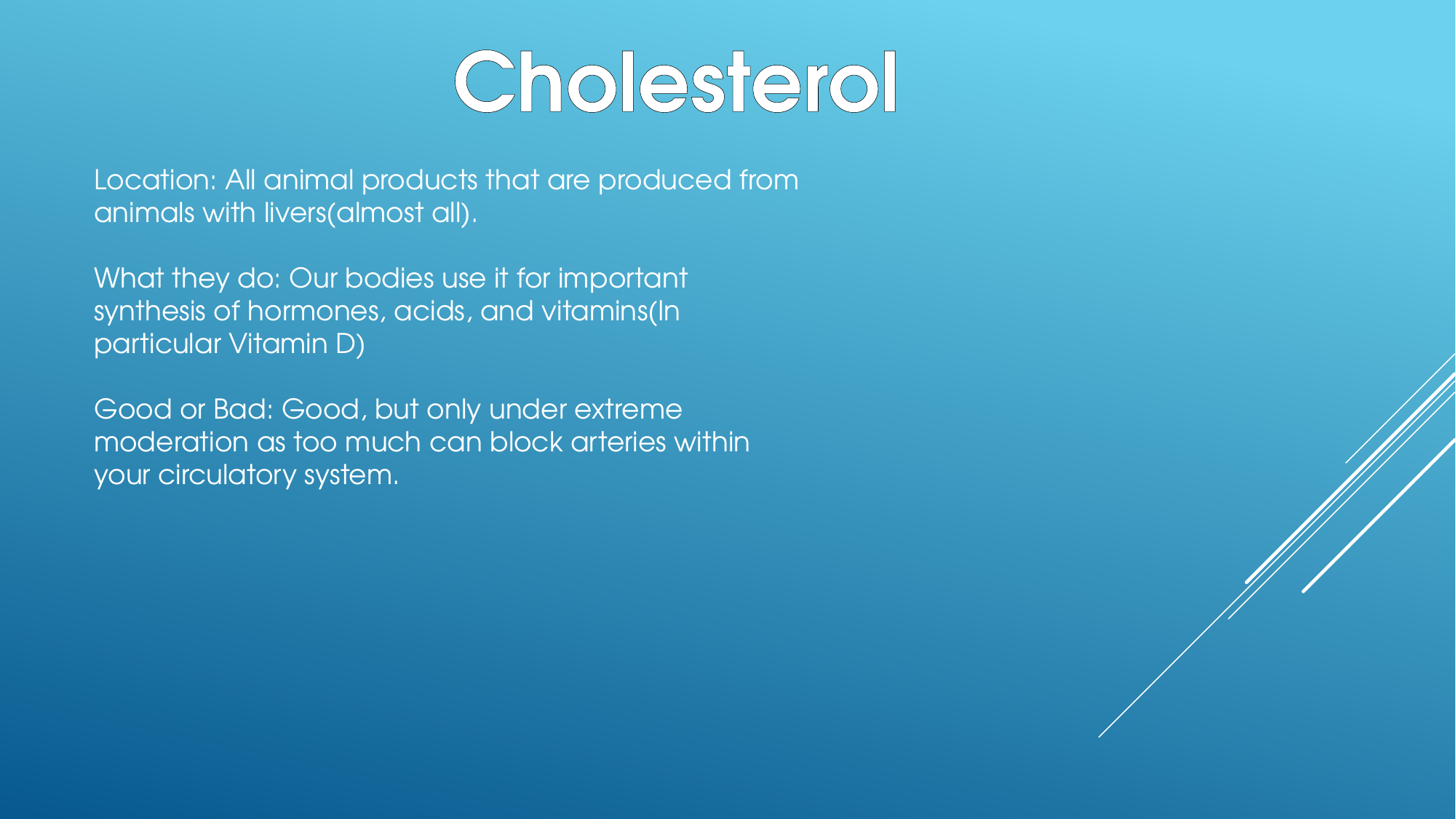

Cholesterol
Location: All animal products that are produced from animals with livers(almost all).

What they do: Our bodies use it for important synthesis of hormones, acids, and vitamins(In particular Vitamin D)

Good or Bad: Good, but only under extreme moderation as too much can block arteries within your circulatory system.